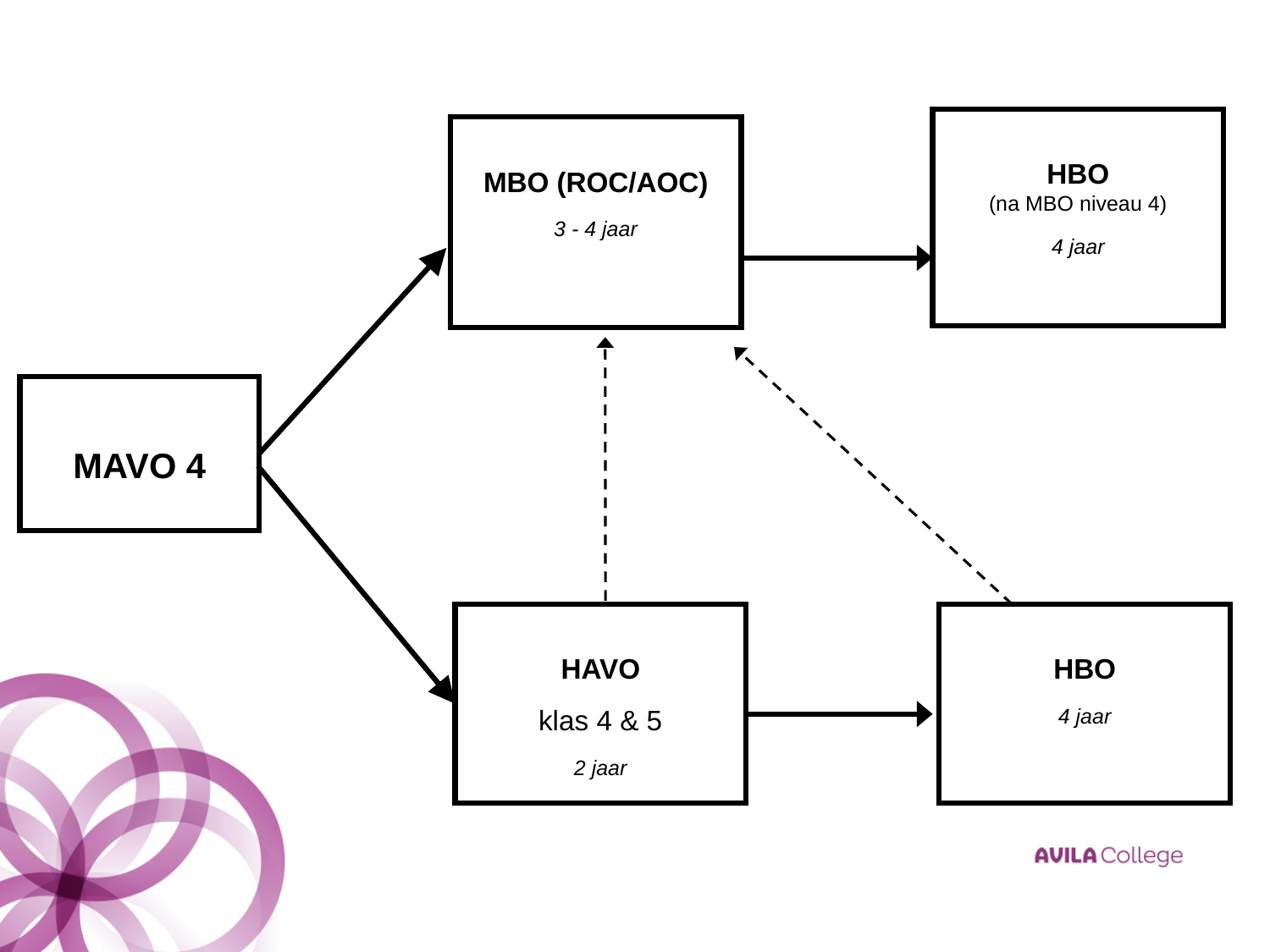

HBO
(na MBO niveau 4)
4 jaar

MBO (ROC/AOC)
3 - 4 jaar

MAVO 4

HAVO
klas 4 & 5
2 jaar

HBO
4 jaar